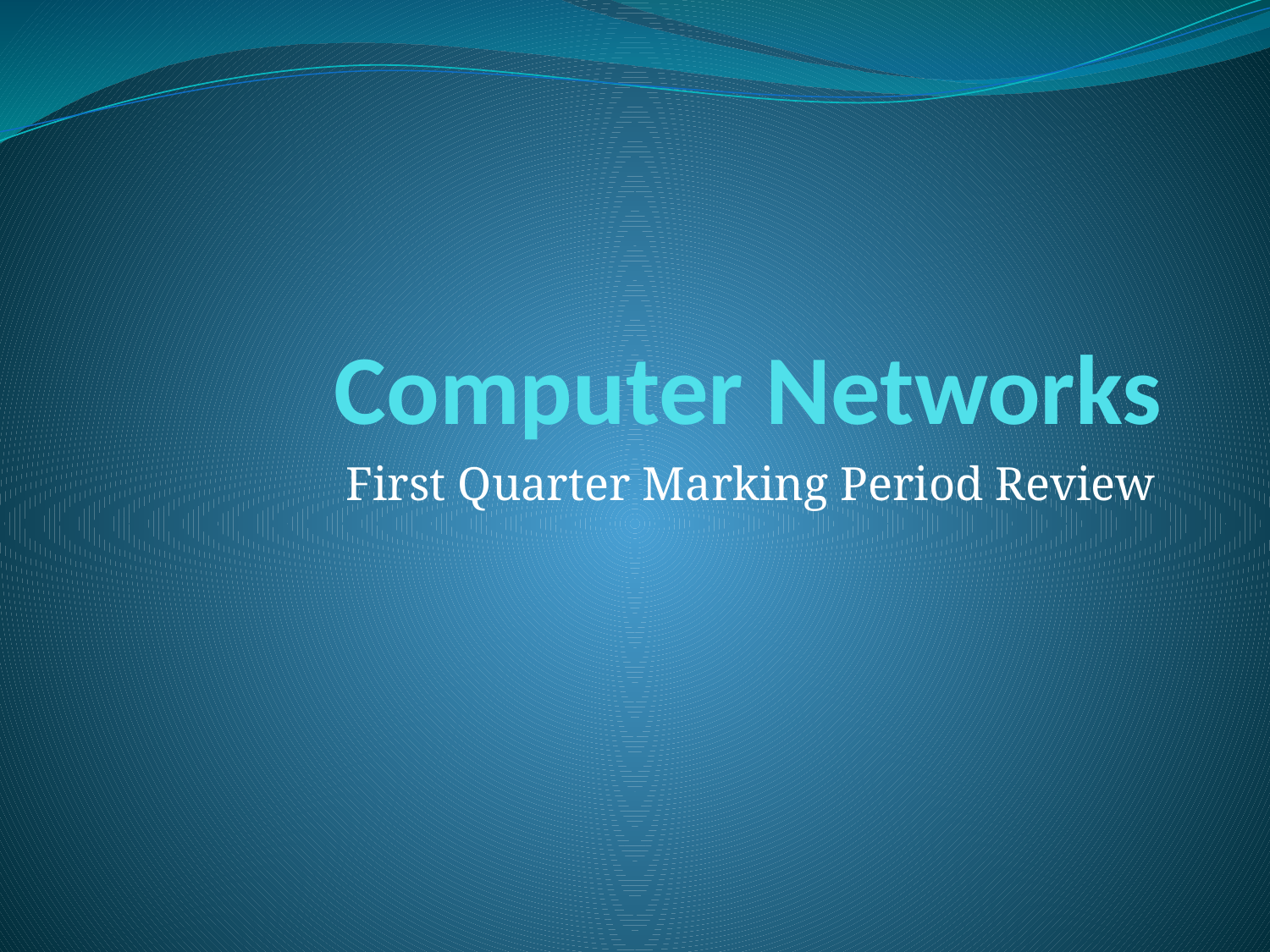

# Computer Networks
First Quarter Marking Period Review